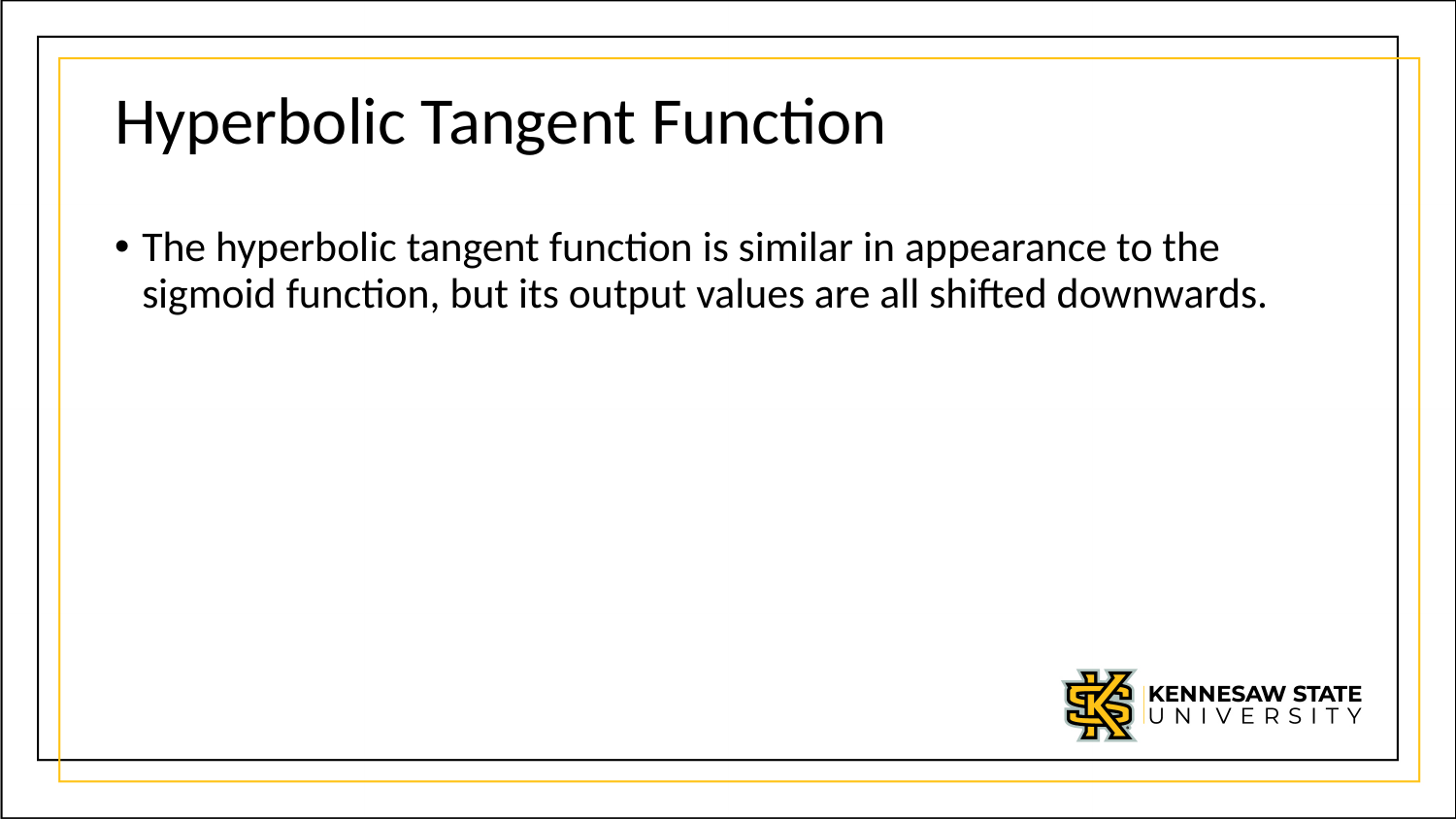

# Hyperbolic Tangent Function
The hyperbolic tangent function is similar in appearance to the sigmoid function, but its output values are all shifted downwards.